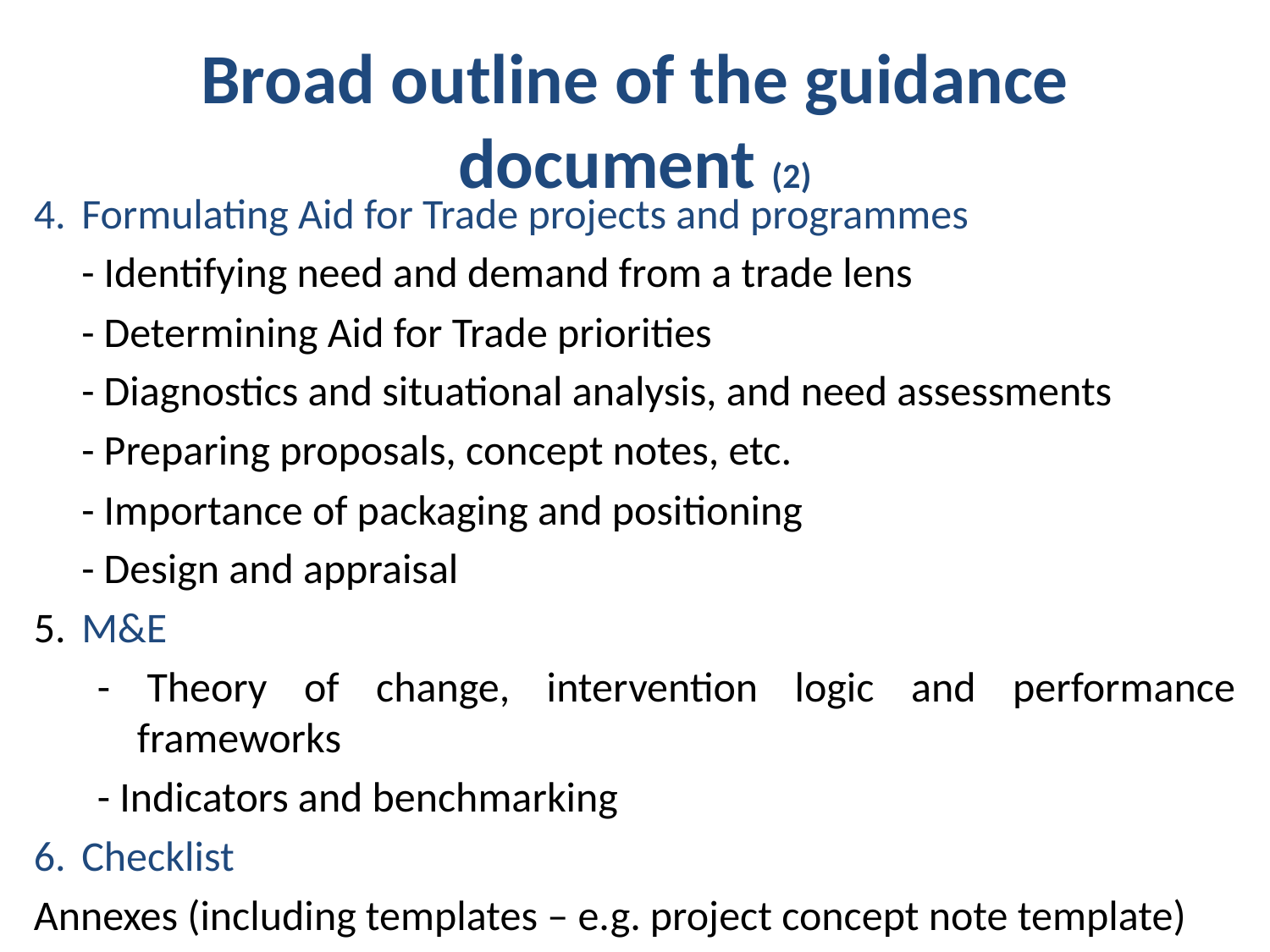

# Broad outline of the guidance document (2)
Formulating Aid for Trade projects and programmes
	- Identifying need and demand from a trade lens
	- Determining Aid for Trade priorities
	- Diagnostics and situational analysis, and need assessments
	- Preparing proposals, concept notes, etc.
	- Importance of packaging and positioning
	- Design and appraisal
5.	M&E
- Theory of change, intervention logic and performance frameworks
- Indicators and benchmarking
Checklist
Annexes (including templates – e.g. project concept note template)